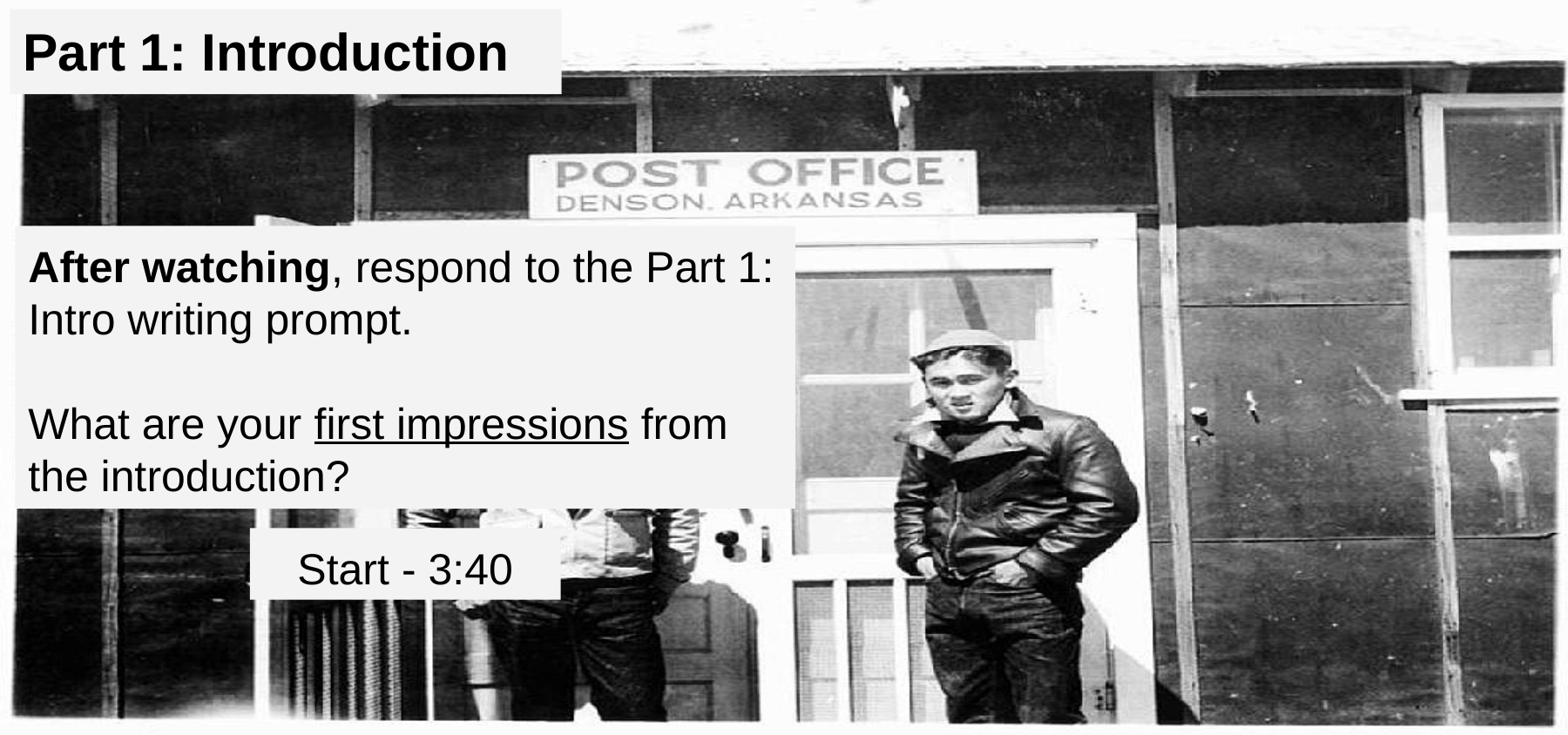

# Part 1: Introduction
After watching, respond to the Part 1: Intro writing prompt.

What are your first impressions from the introduction?

Start - 3:40